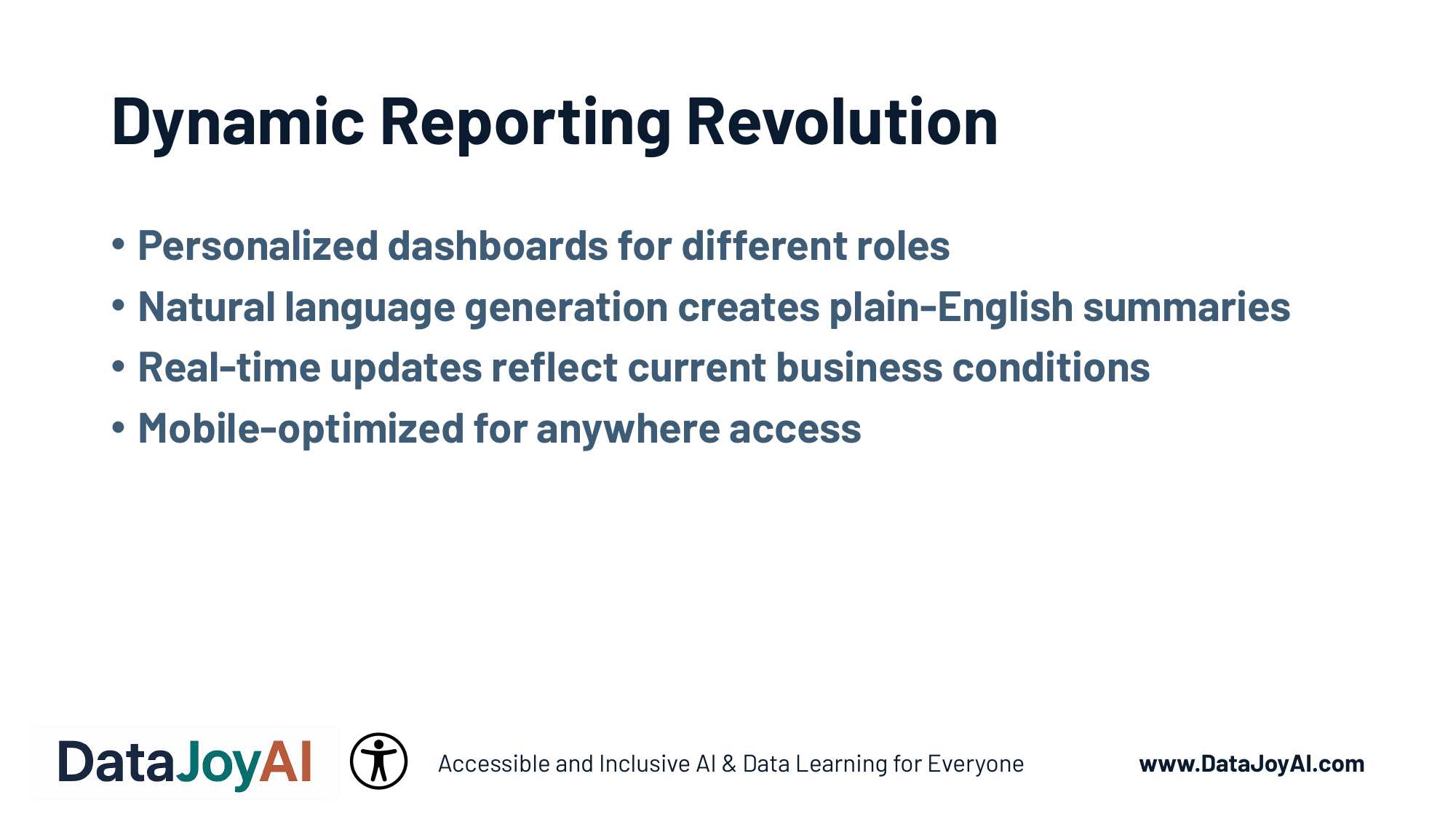

# Dynamic Reporting Revolution
Personalized dashboards for different roles
Natural language generation creates plain-English summaries
Real-time updates reflect current business conditions
Mobile-optimized for anywhere access